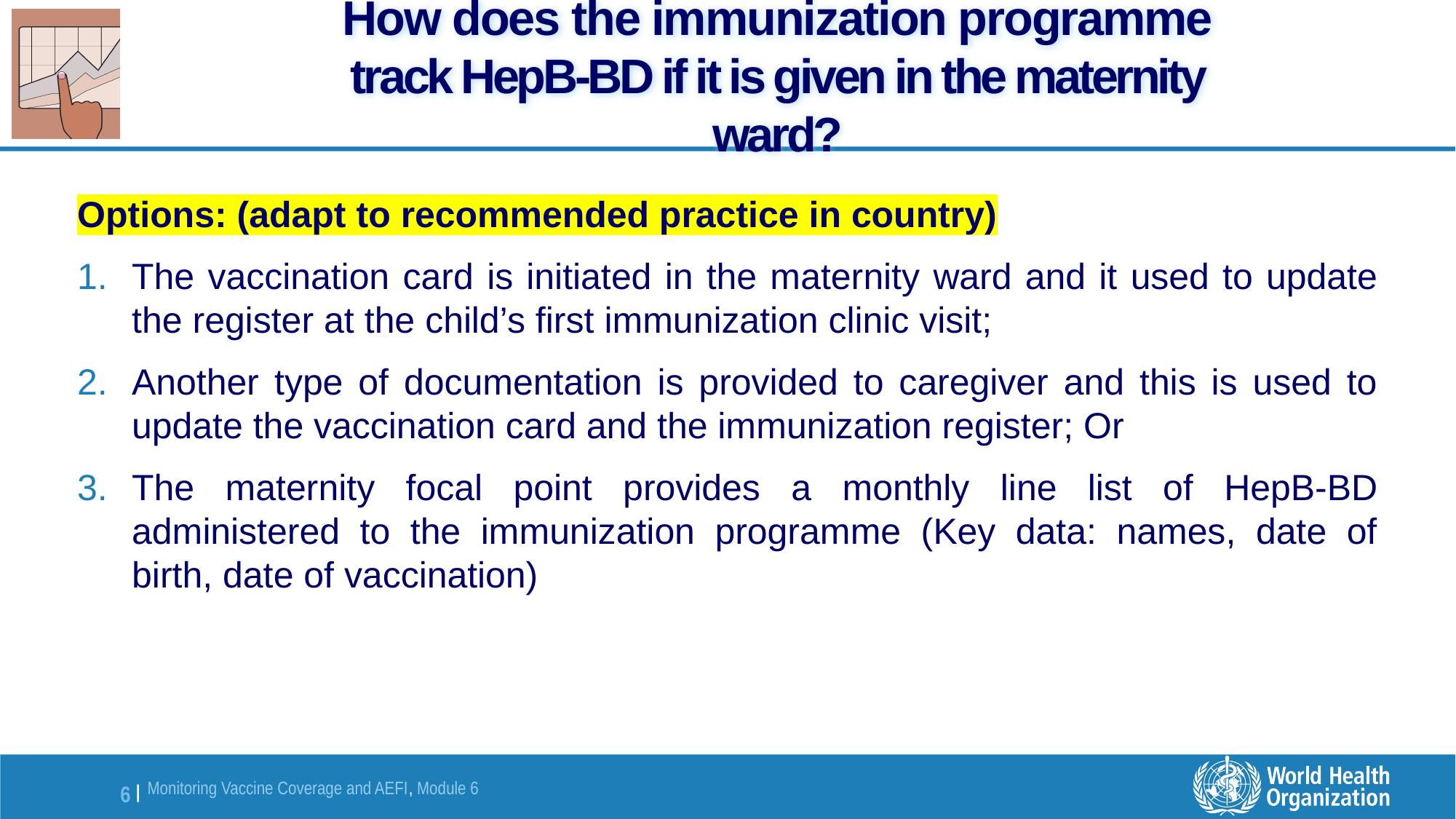

# How does the immunization programme track HepB-BD if it is given in the maternity ward?
Options: (adapt to recommended practice in country)
The vaccination card is initiated in the maternity ward and it used to update the register at the child’s first immunization clinic visit;
Another type of documentation is provided to caregiver and this is used to update the vaccination card and the immunization register; Or
The maternity focal point provides a monthly line list of HepB-BD administered to the immunization programme (Key data: names, date of birth, date of vaccination)